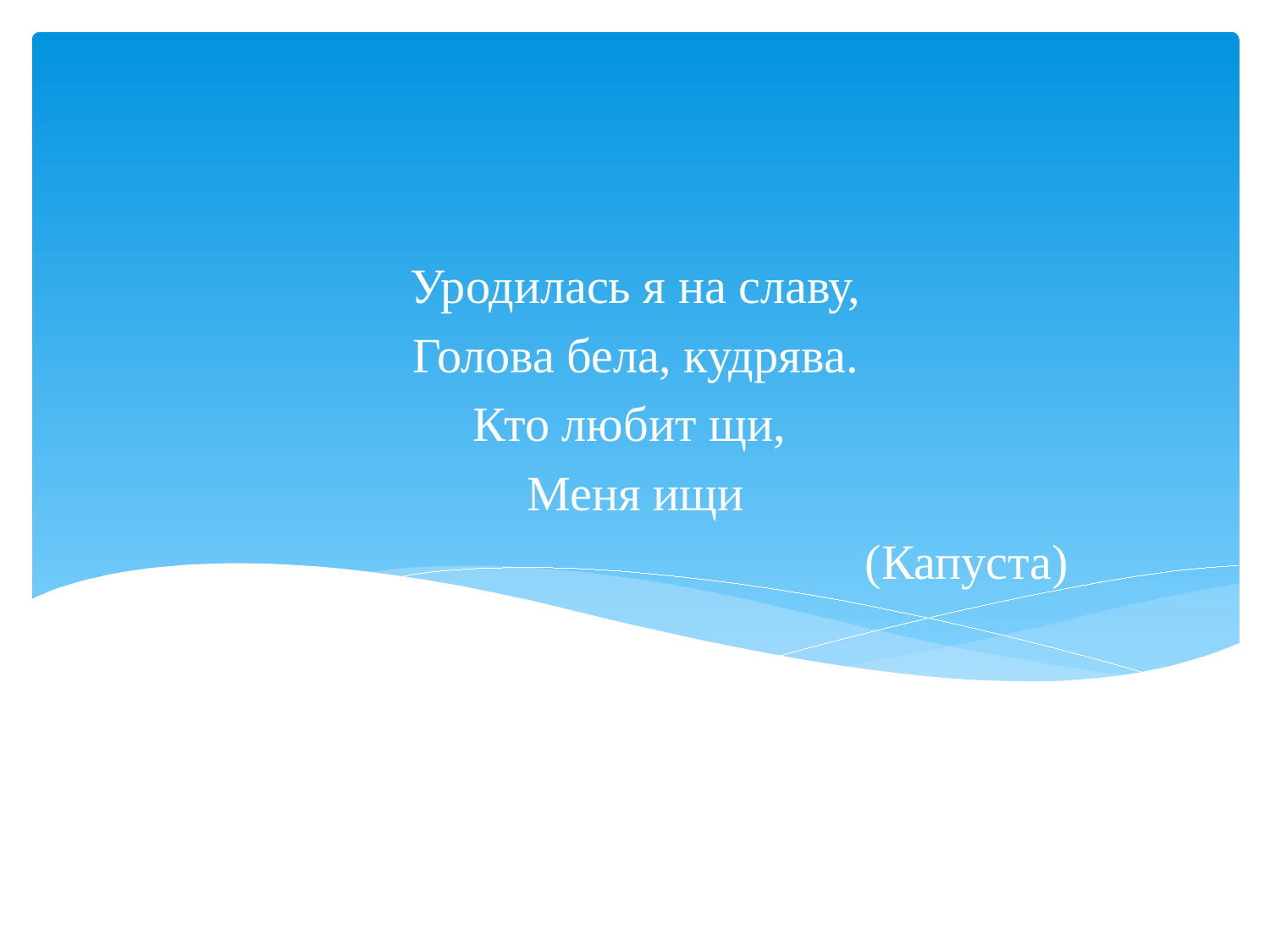

Уродилась я на славу,
Голова бела, кудрява.
Кто любит щи,
Меня ищи
(Капуста)
#